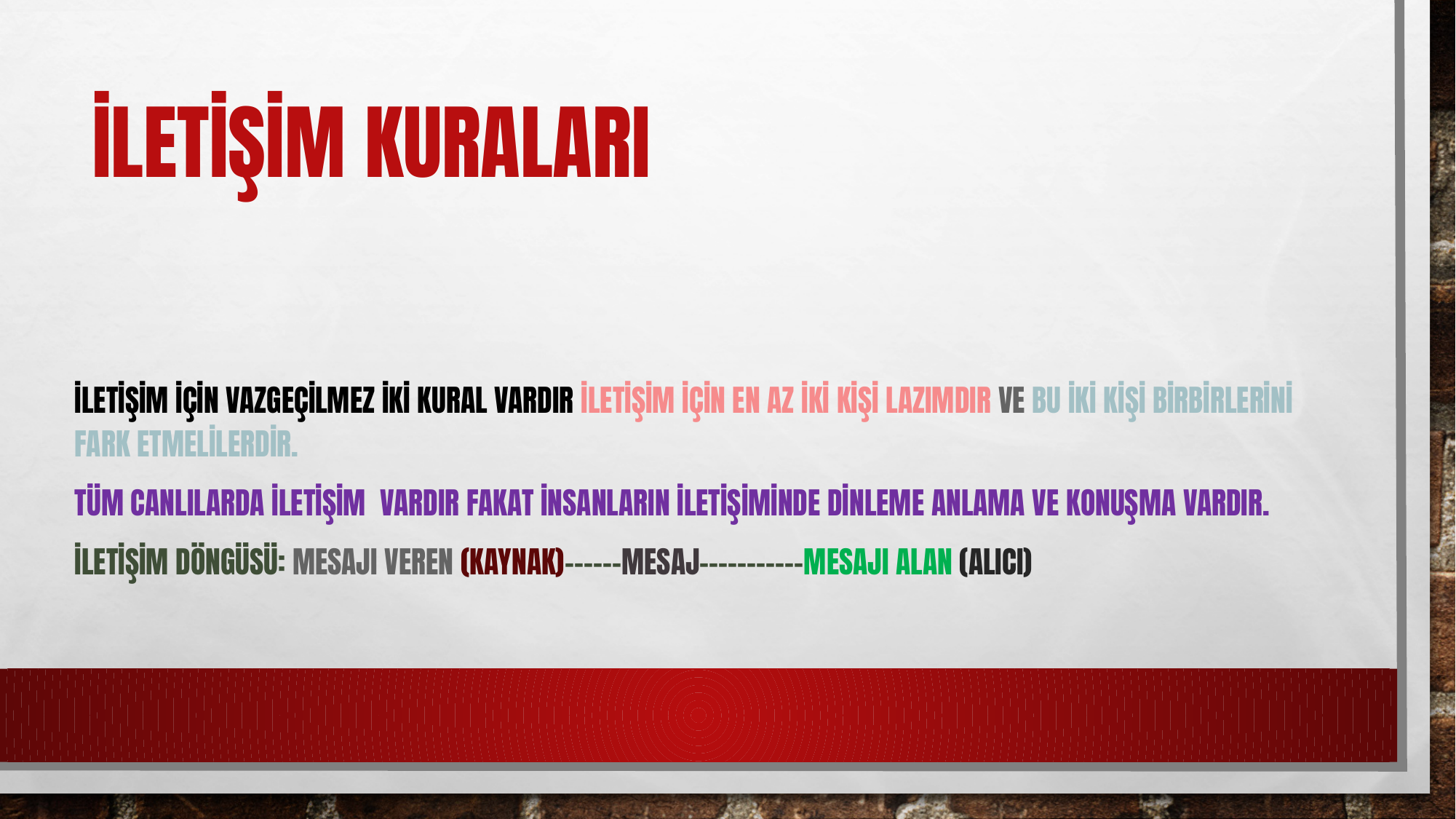

# İletişim kuraları

İletişim için vazgeçilmez iki kural vardır iletişim için en az iki kişi lazımdır ve bu iki kişi birbirlerini fark etmelilerdir.
Tüm canlılarda iletişim  vardır fakat insanların iletişiminde dinleme anlama ve konuşma vardır.
İletişim döngüsü: mesajı veren (kaynak)------mesaj-----------mesajı alan (alıcı)